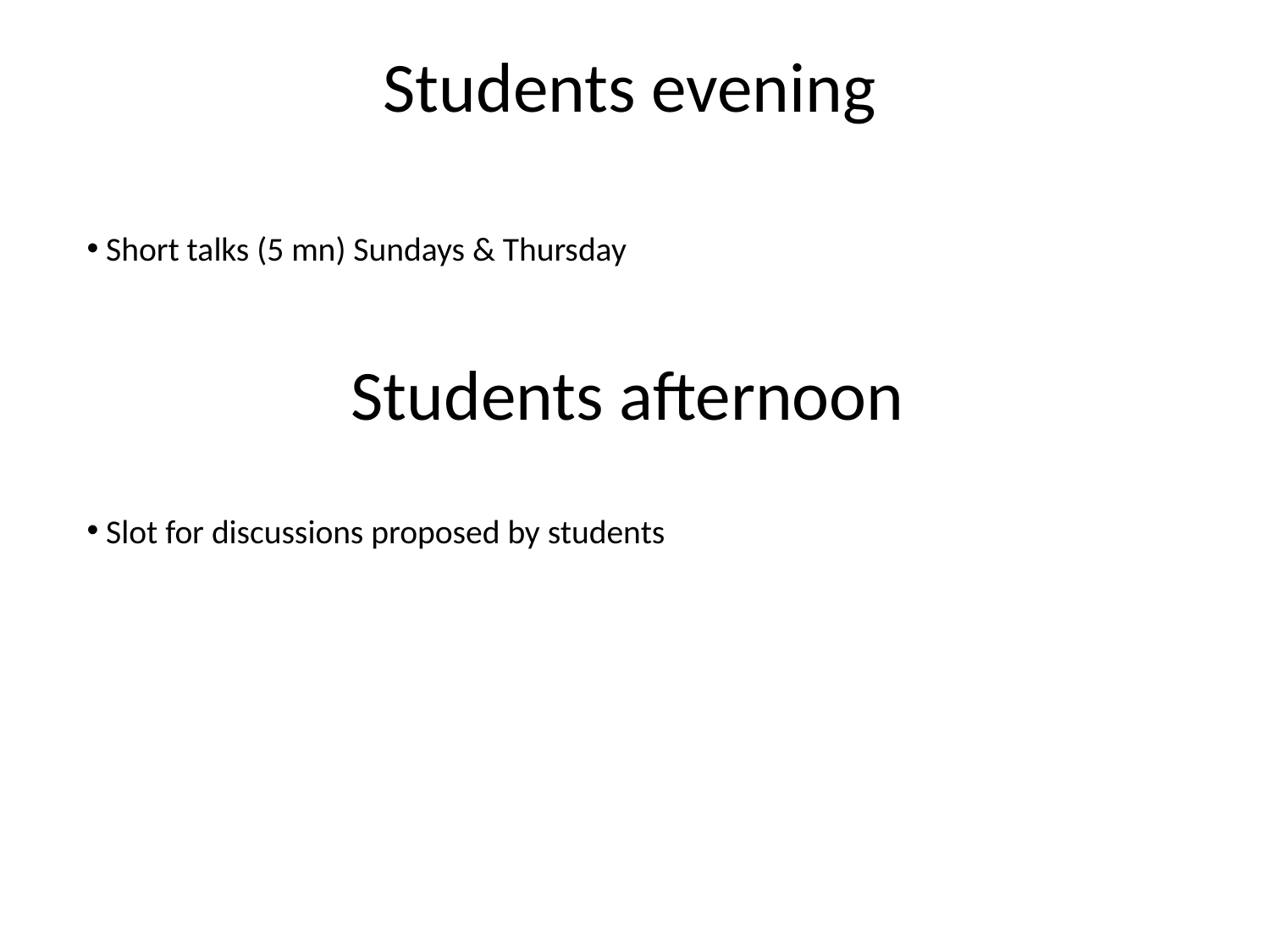

# Students evening
 Short talks (5 mn) Sundays & Thursday
Students afternoon
 Slot for discussions proposed by students